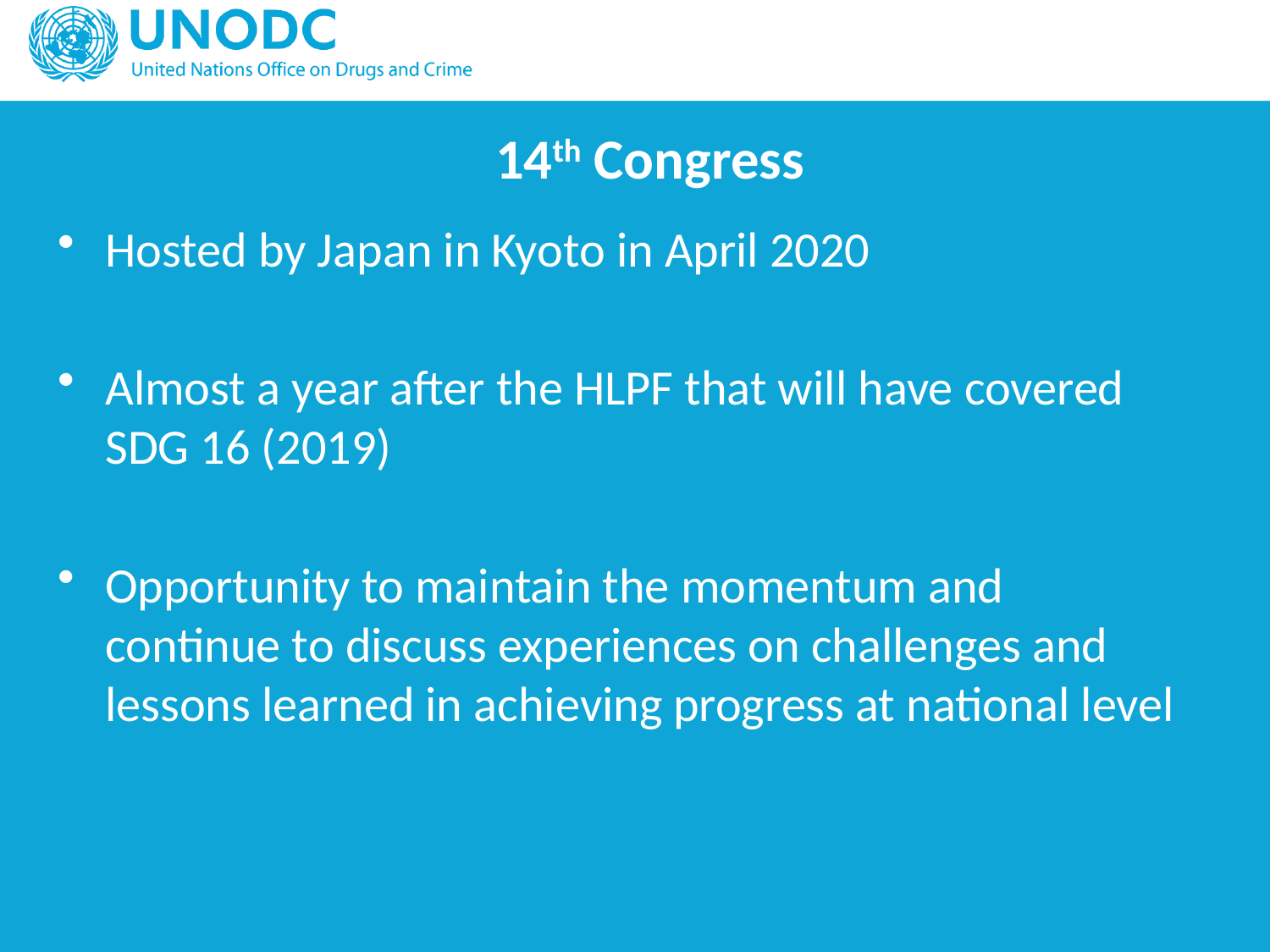

# 14th Congress
Hosted by Japan in Kyoto in April 2020

Almost a year after the HLPF that will have covered SDG 16 (2019)

Opportunity to maintain the momentum and continue to discuss experiences on challenges and lessons learned in achieving progress at national level